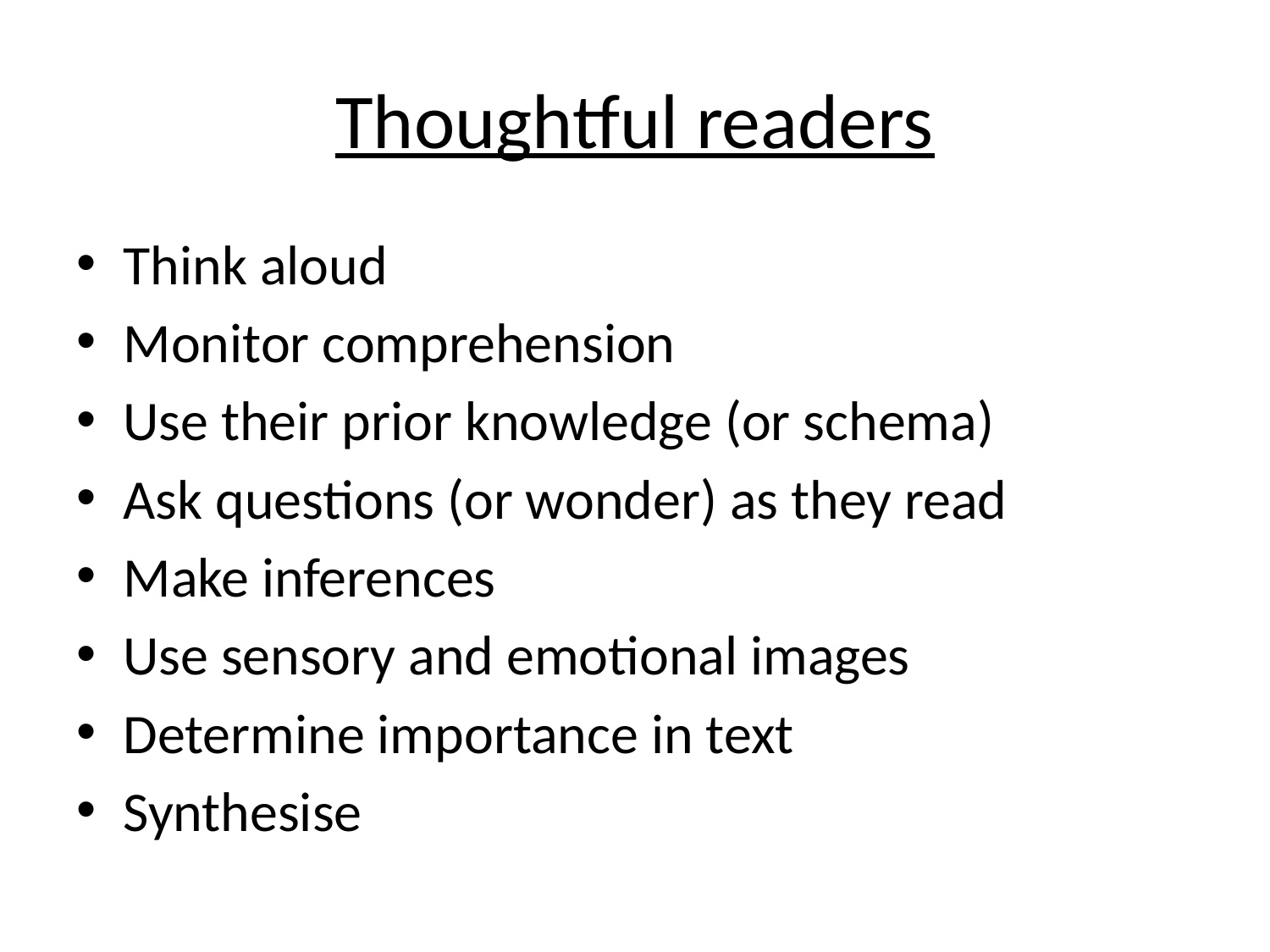

# Thoughtful readers
Think aloud
Monitor comprehension
Use their prior knowledge (or schema)
Ask questions (or wonder) as they read
Make inferences
Use sensory and emotional images
Determine importance in text
Synthesise